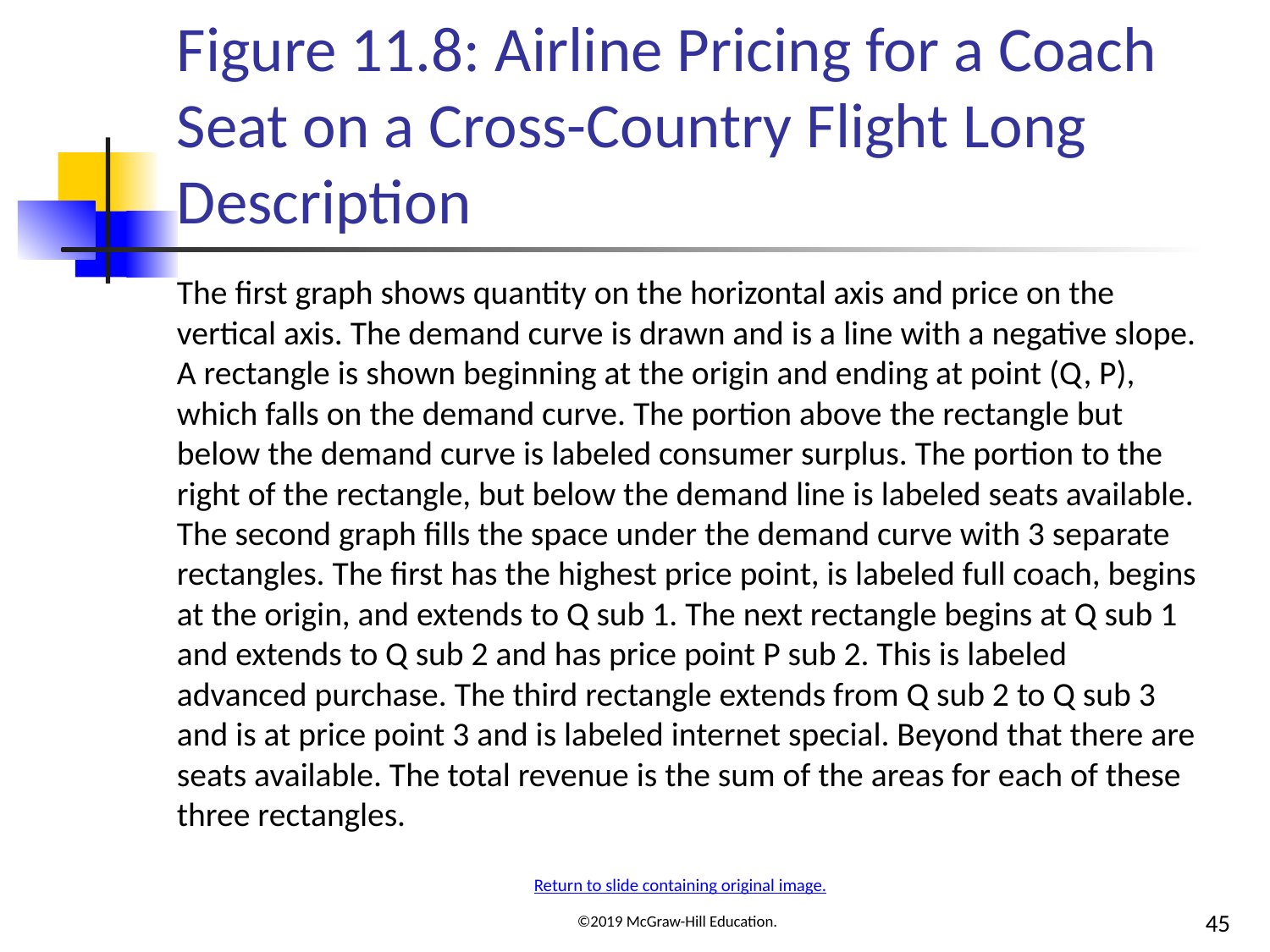

# Figure 11.8: Airline Pricing for a Coach Seat on a Cross-Country Flight Long Description
The first graph shows quantity on the horizontal axis and price on the vertical axis. The demand curve is drawn and is a line with a negative slope. A rectangle is shown beginning at the origin and ending at point (Q, P), which falls on the demand curve. The portion above the rectangle but below the demand curve is labeled consumer surplus. The portion to the right of the rectangle, but below the demand line is labeled seats available.
The second graph fills the space under the demand curve with 3 separate rectangles. The first has the highest price point, is labeled full coach, begins at the origin, and extends to Q sub 1. The next rectangle begins at Q sub 1 and extends to Q sub 2 and has price point P sub 2. This is labeled advanced purchase. The third rectangle extends from Q sub 2 to Q sub 3 and is at price point 3 and is labeled internet special. Beyond that there are seats available. The total revenue is the sum of the areas for each of these three rectangles.
Return to slide containing original image.